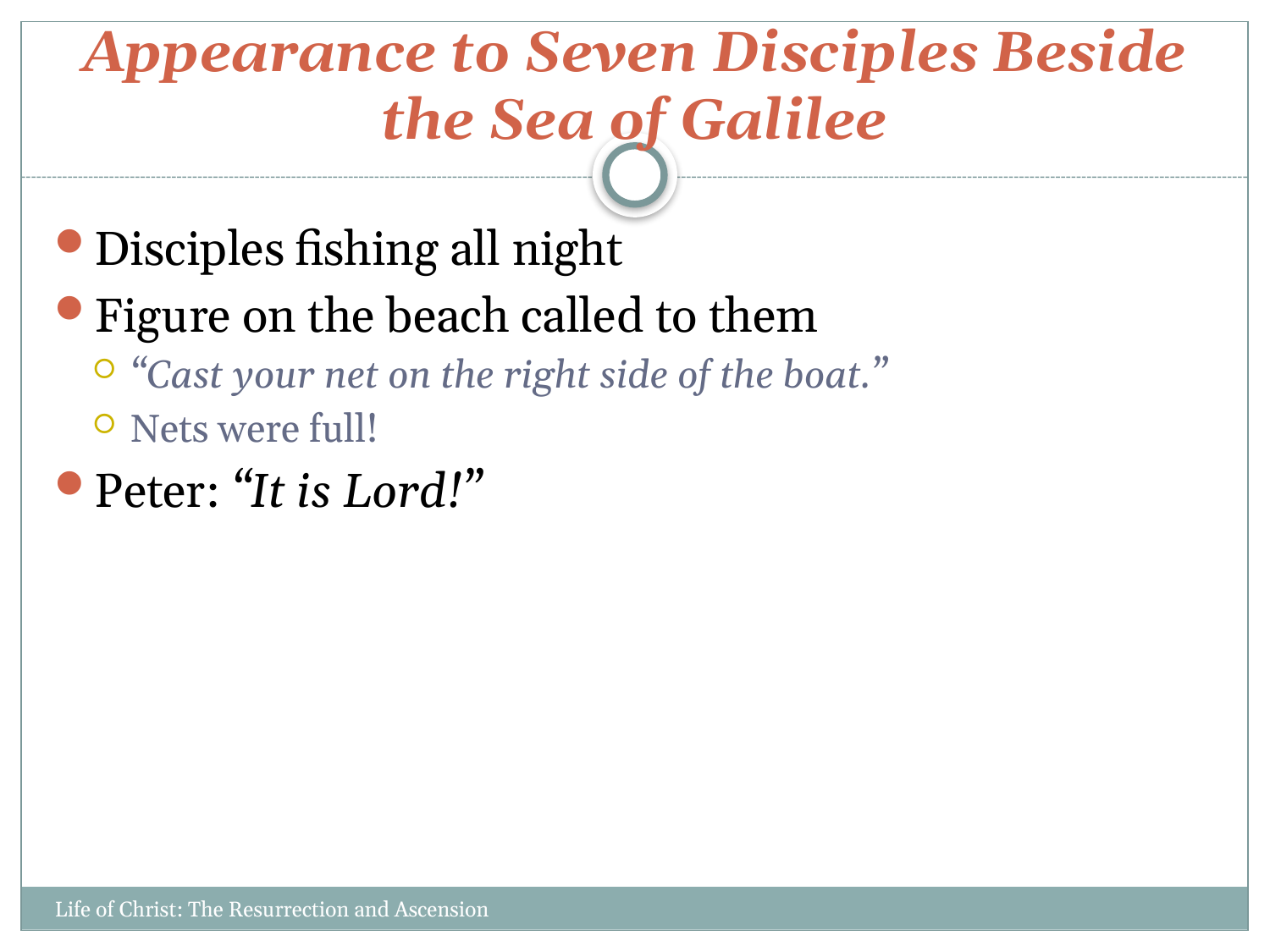

# Appearance to Seven Disciples Beside the Sea of Galilee
Disciples fishing all night
Figure on the beach called to them
“Cast your net on the right side of the boat.”
Nets were full!
Peter: “It is Lord!”

Life of Christ: The Resurrection and Ascension